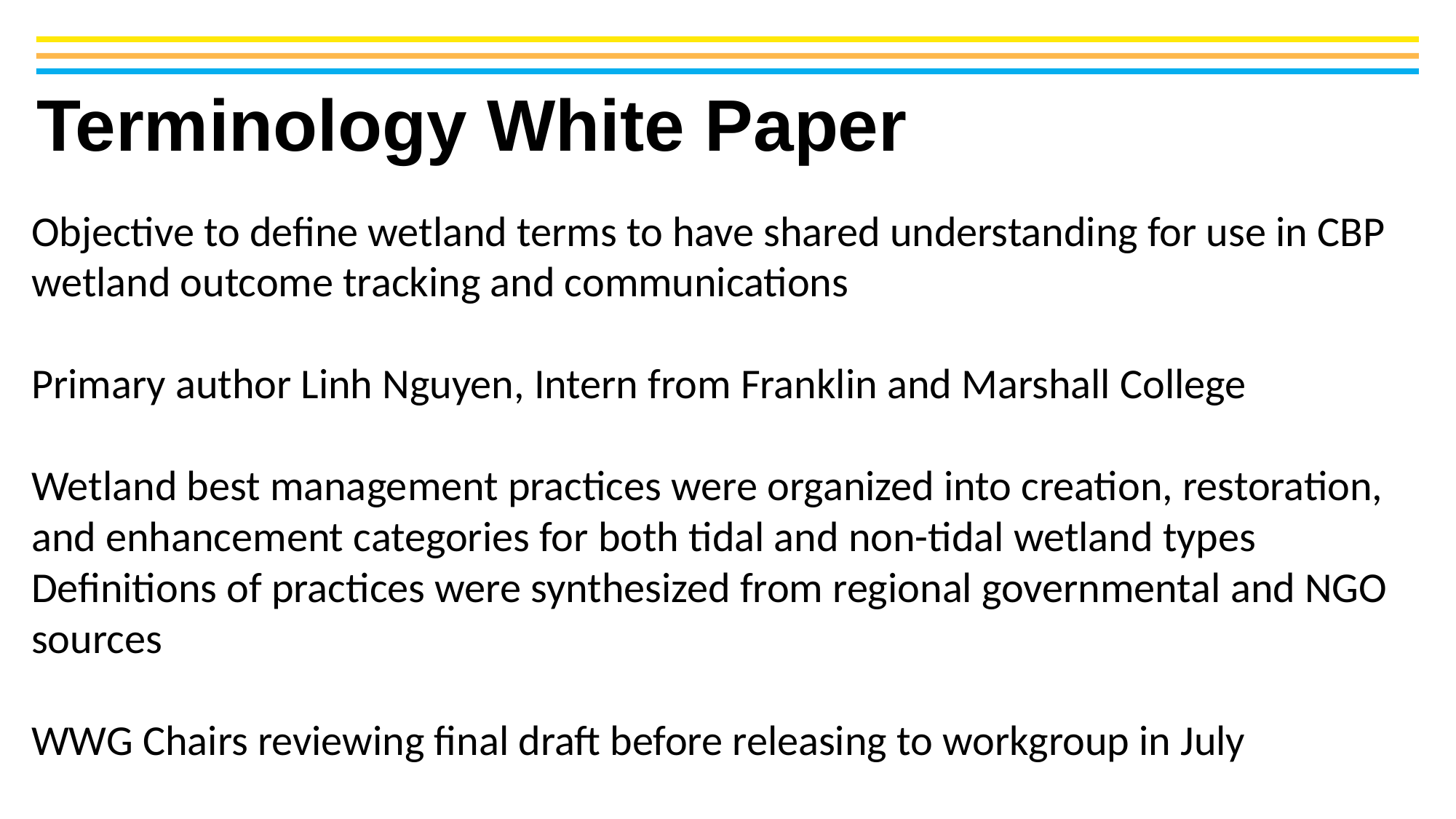

# Terminology White Paper
Objective to define wetland terms to have shared understanding for use in CBP wetland outcome tracking and communications

Primary author Linh Nguyen, Intern from Franklin and Marshall College

Wetland best management practices were organized into creation, restoration, and enhancement categories for both tidal and non-tidal wetland types
Definitions of practices were synthesized from regional governmental and NGO sources

WWG Chairs reviewing final draft before releasing to workgroup in July